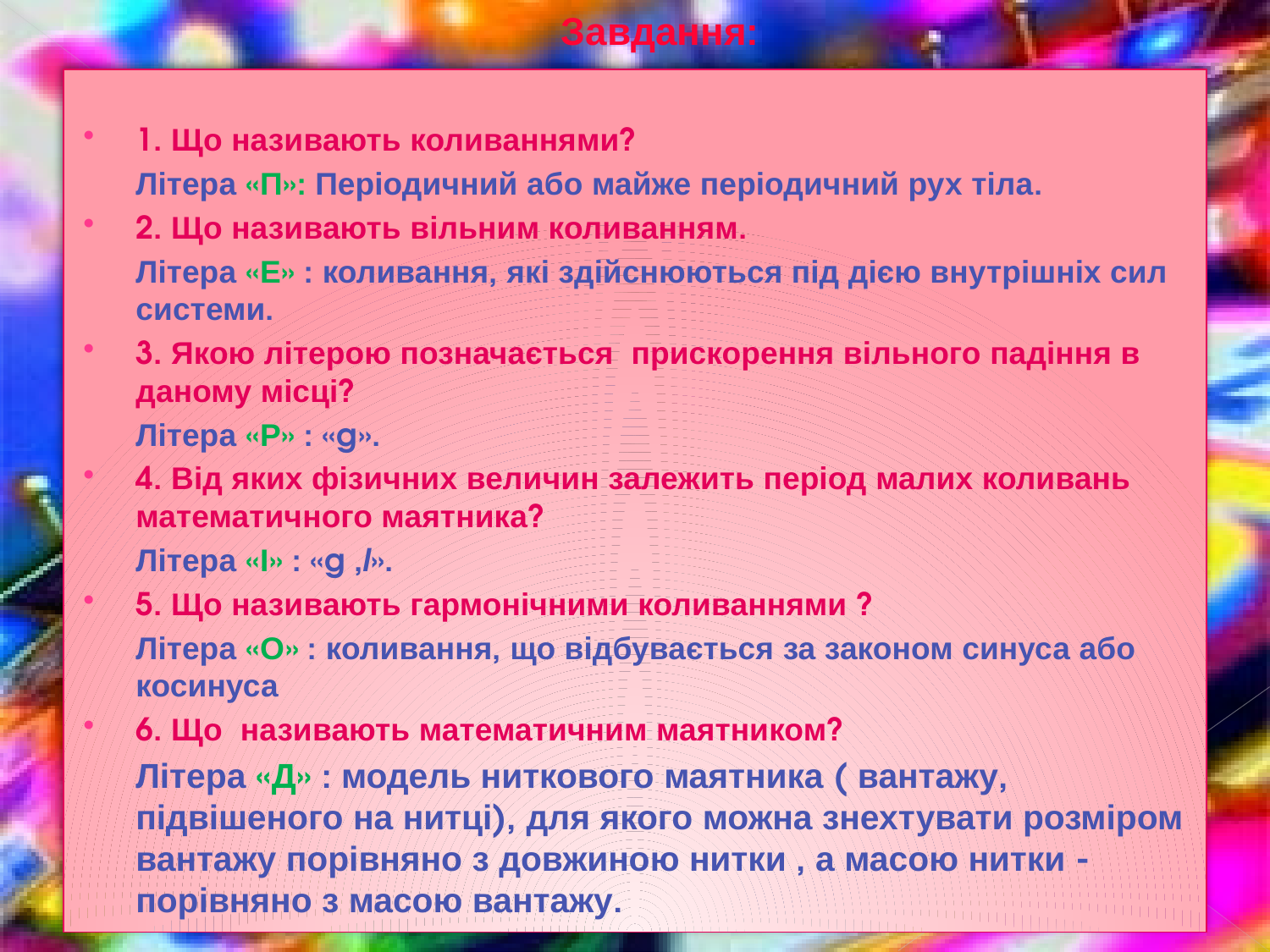

# Завдання:

1. Що називають коливаннями?
	Літера «П»: Періодичний або майже періодичний рух тіла.
2. Що називають вільним коливанням.
	Літера «Е» : коливання, які здійснюються під дією внутрішніх сил системи.
3. Якою літерою позначається  прискорення вільного падіння в даному місці?
	Літера «Р» : «g».
4. Від яких фізичних величин залежить період малих коливань математичного маятника?
	Літера «І» : «g ,l».
5. Що називають гармонічними коливаннями ?
	Літера «О» : коливання, що відбувається за законом синуса або косинуса
6. Що  називають математичним маятником?
	Літера «Д» : модель ниткового маятника ( вантажу, підвішеного на нитці), для якого можна знехтувати розміром вантажу порівняно з довжиною нитки , а масою нитки -  порівняно з масою вантажу.